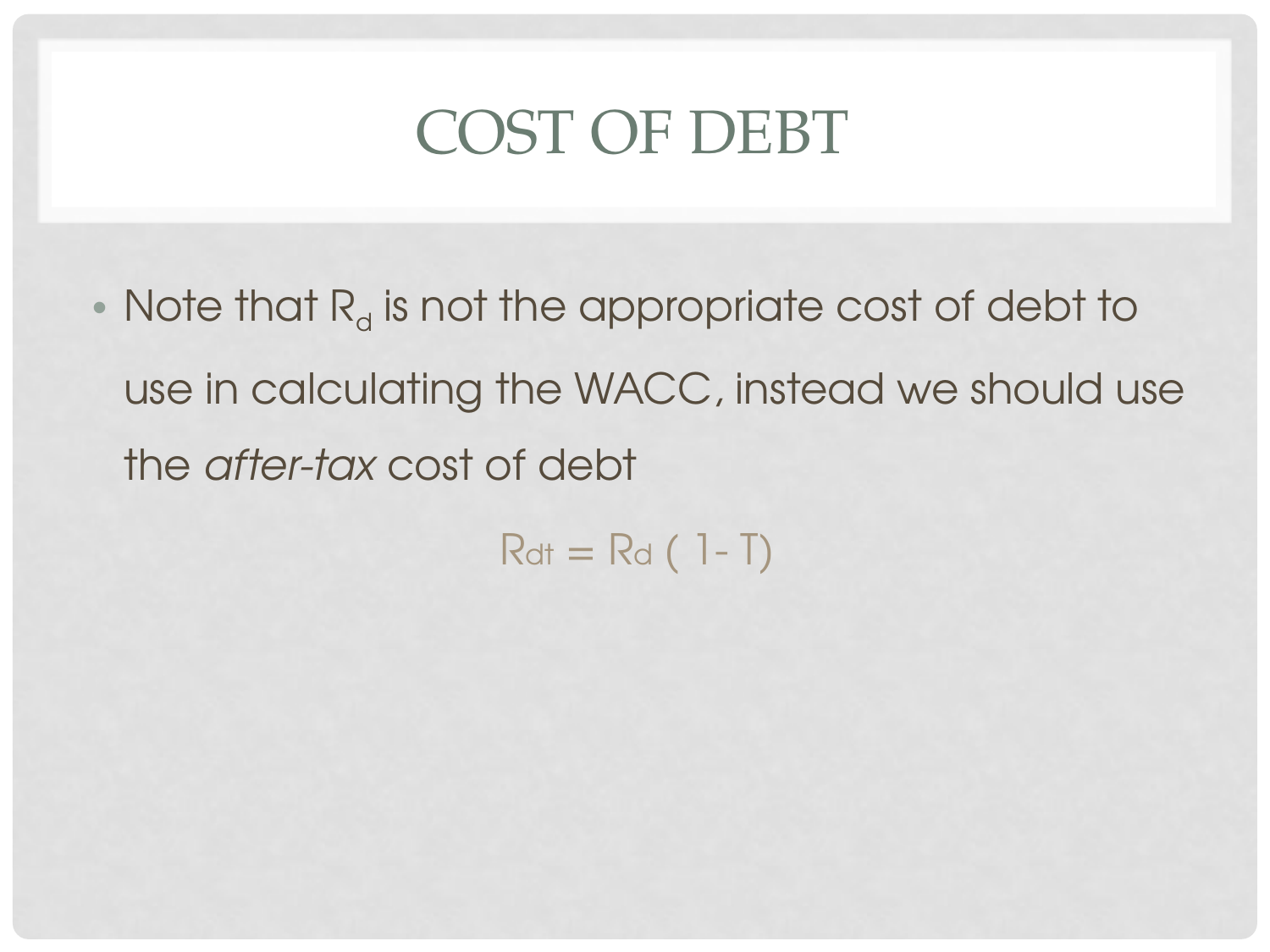

# Cost of debt
Note that Rd is not the appropriate cost of debt to use in calculating the WACC, instead we should use the after-tax cost of debt
Rdt = Rd ( 1- T)